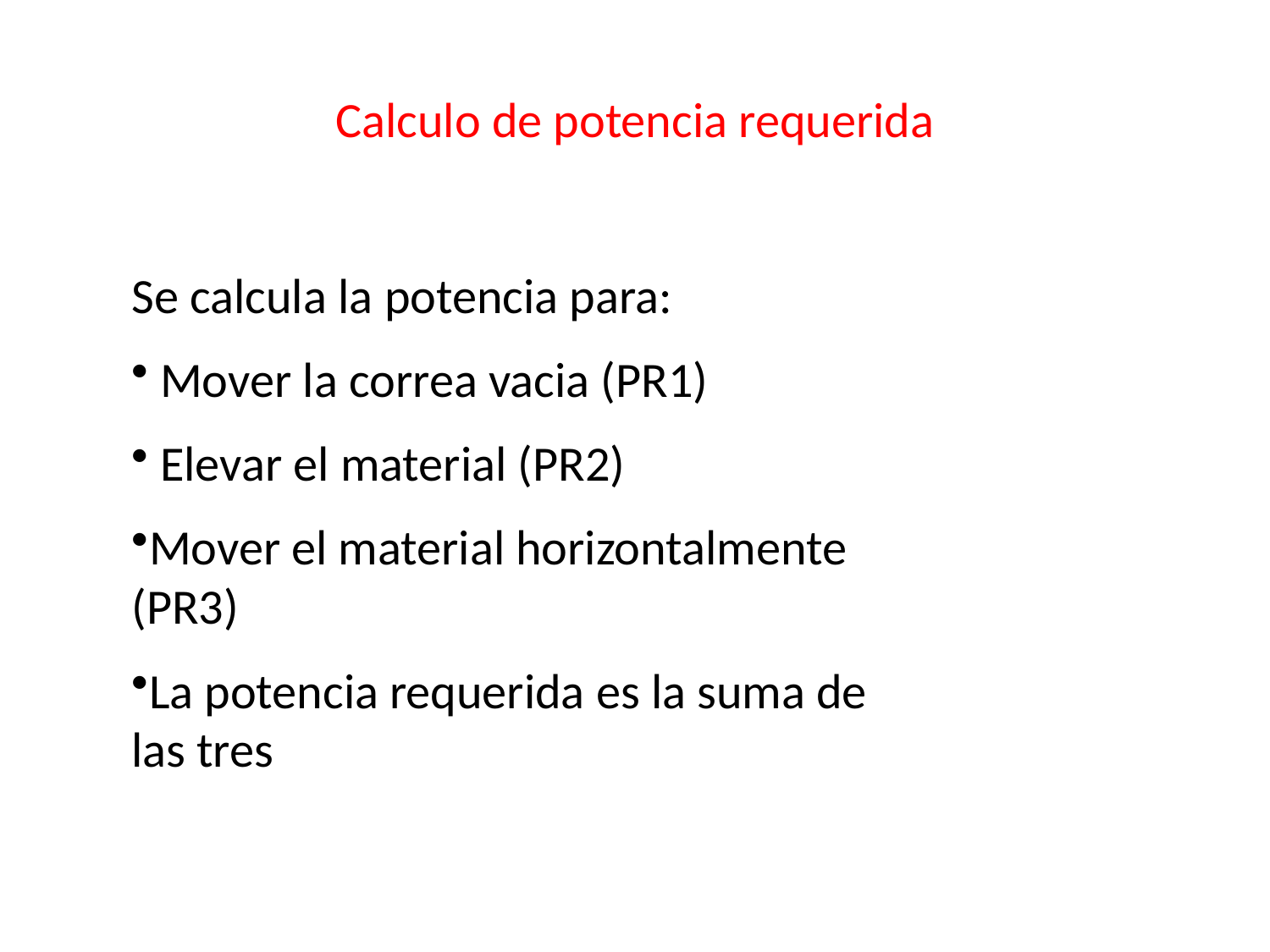

# Calculo de potencia requerida
Se calcula la potencia para:
 Mover la correa vacia (PR1)
 Elevar el material (PR2)
Mover el material horizontalmente (PR3)
La potencia requerida es la suma de las tres